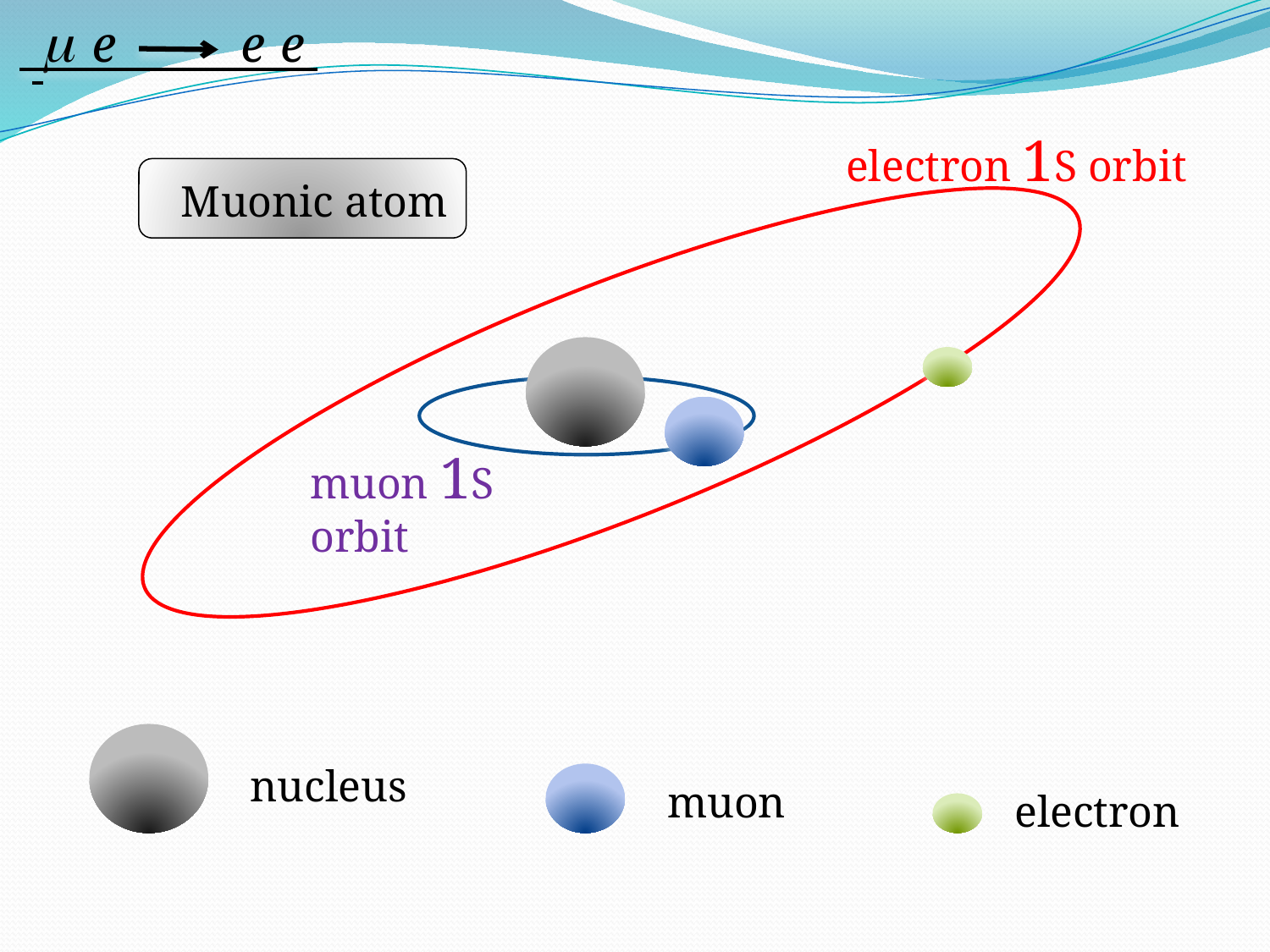

μ
e
e
e

electron 1S orbit

Muonic atom

muon 1S orbit

nucleus

muon
electron